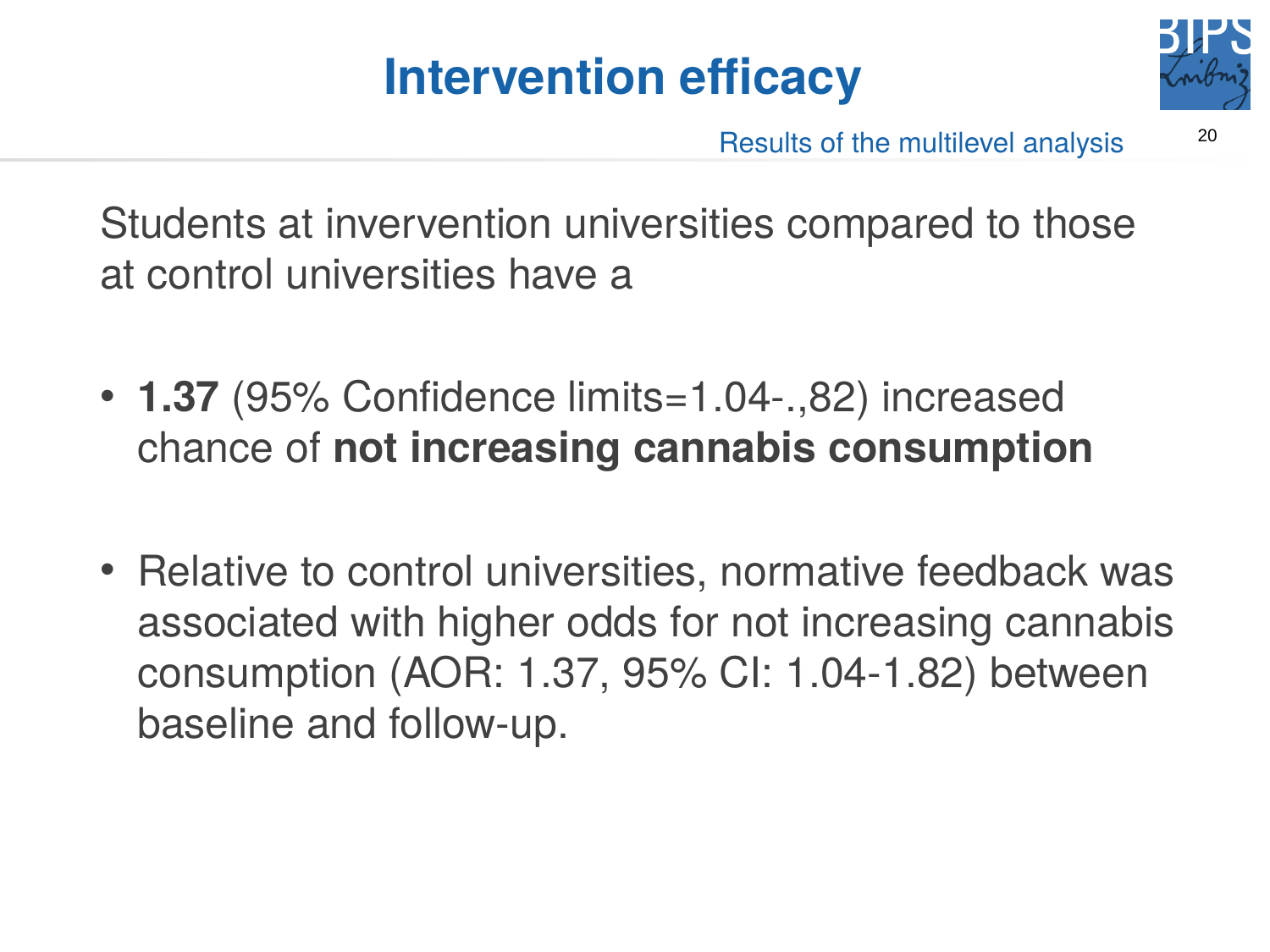

# Intervention efficacy
Results of the multilevel analysis
Students at invervention universities compared to those at control universities have a

1.37 (95% Confidence limits=1.04-.,82) increased chance of not increasing cannabis consumption

Relative to control universities, normative feedback was associated with higher odds for not increasing cannabis consumption (AOR: 1.37, 95% CI: 1.04-1.82) between baseline and follow-up.